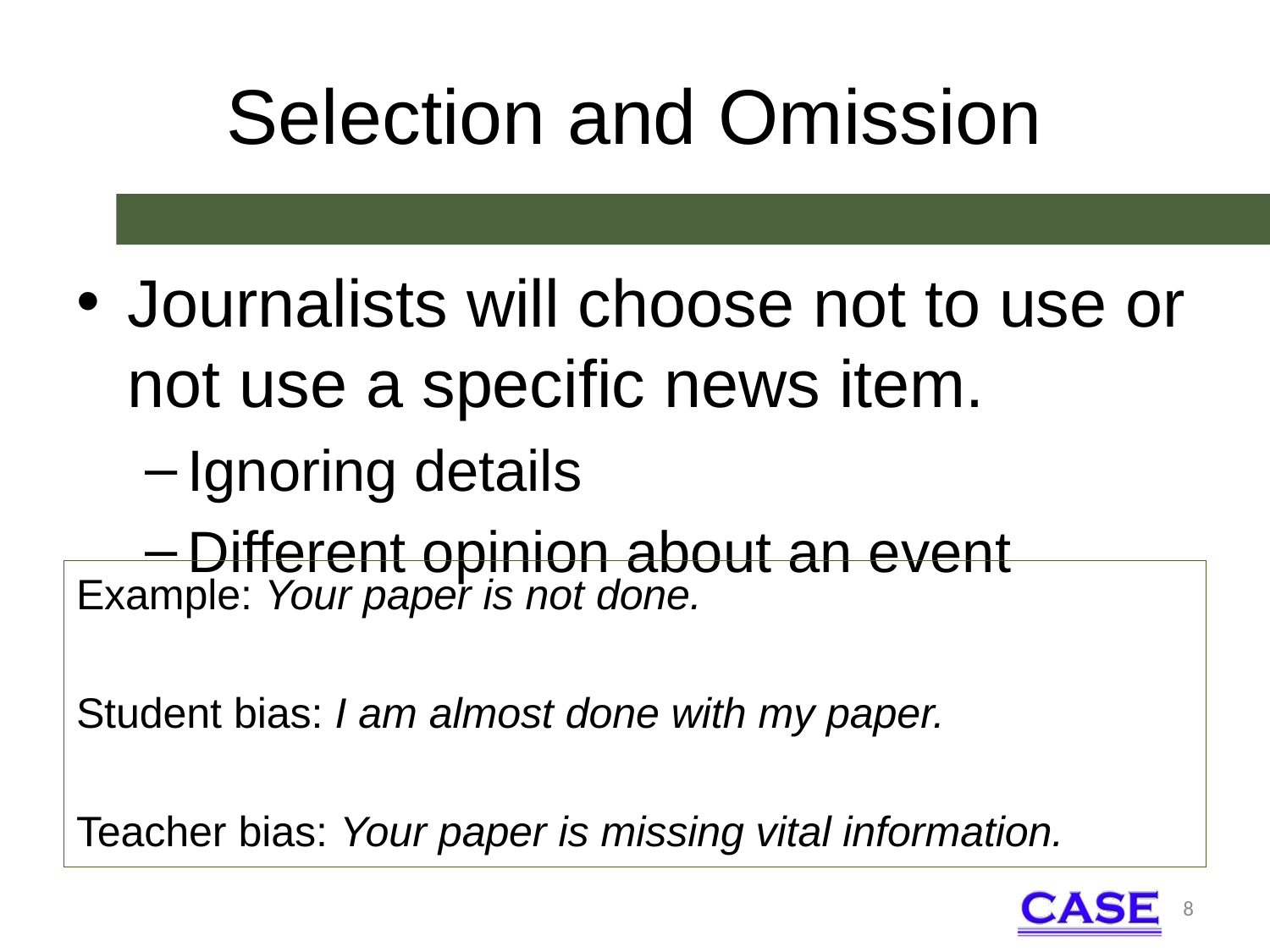

# Selection and Omission
Journalists will choose not to use or not use a specific news item.
Ignoring details
Different opinion about an event
Example: Your paper is not done.

Student bias: I am almost done with my paper.

Teacher bias: Your paper is missing vital information.
8